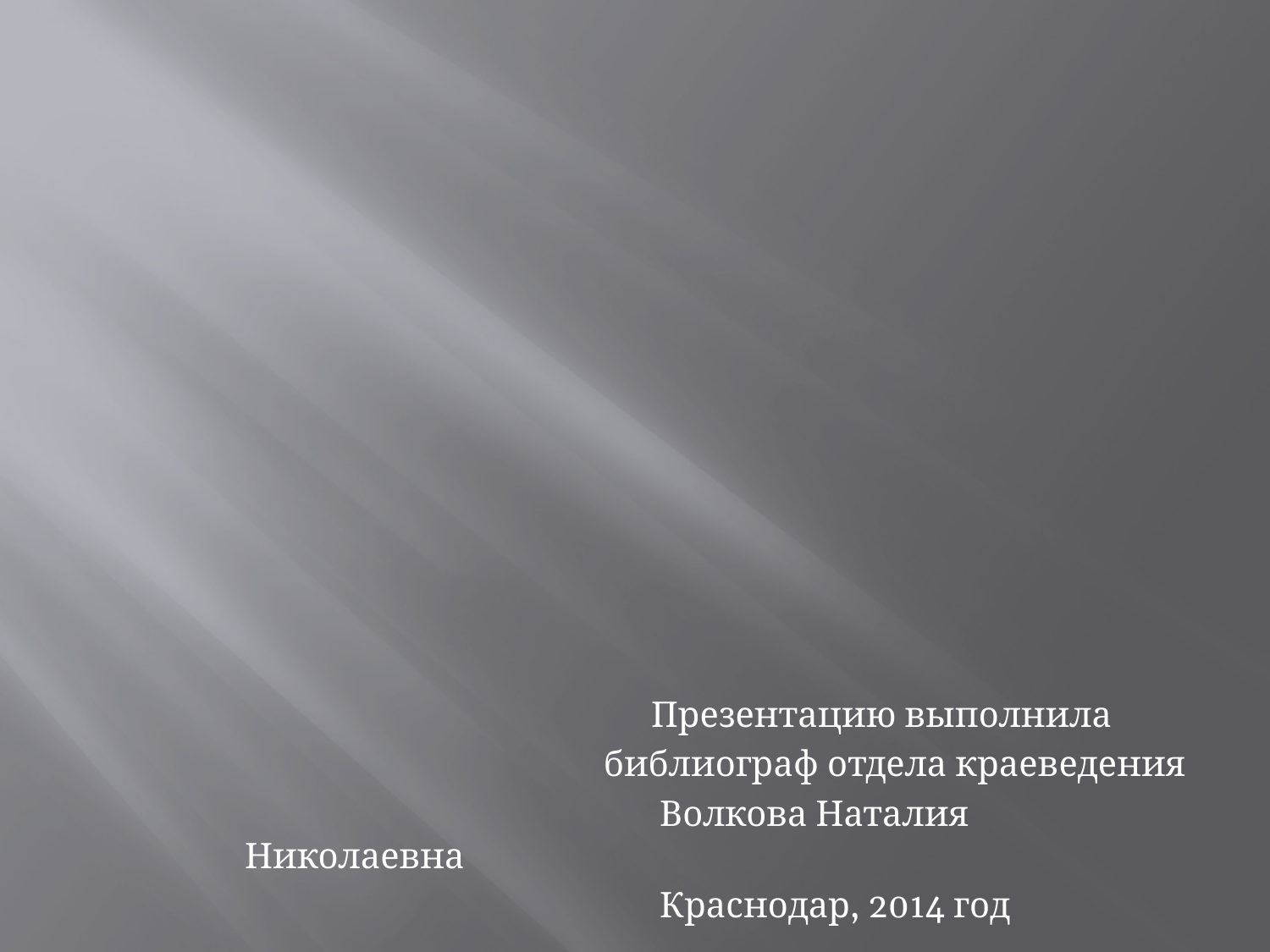

Презентацию выполнила
библиограф отдела краеведения
                                                 Волкова Наталия Николаевна
                                                 Краснодар, 2014 год